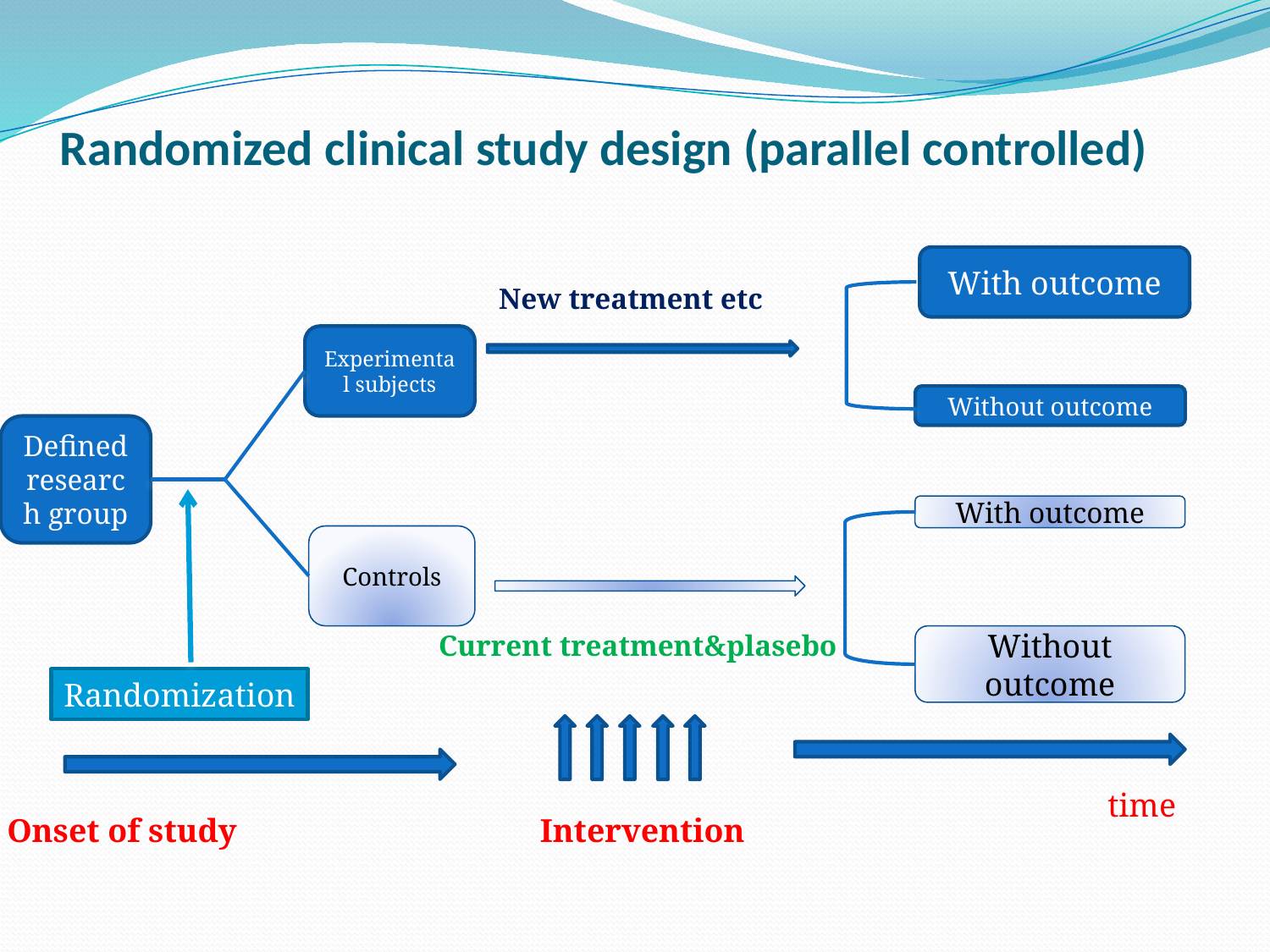

# Randomized clinical study design (parallel controlled)
With outcome
New treatment etc

Experimental subjects

Without outcome
Defined research group
With outcome

Controls

Current treatment&plasebo
Without outcome
Randomization

time
Onset of study
Intervention